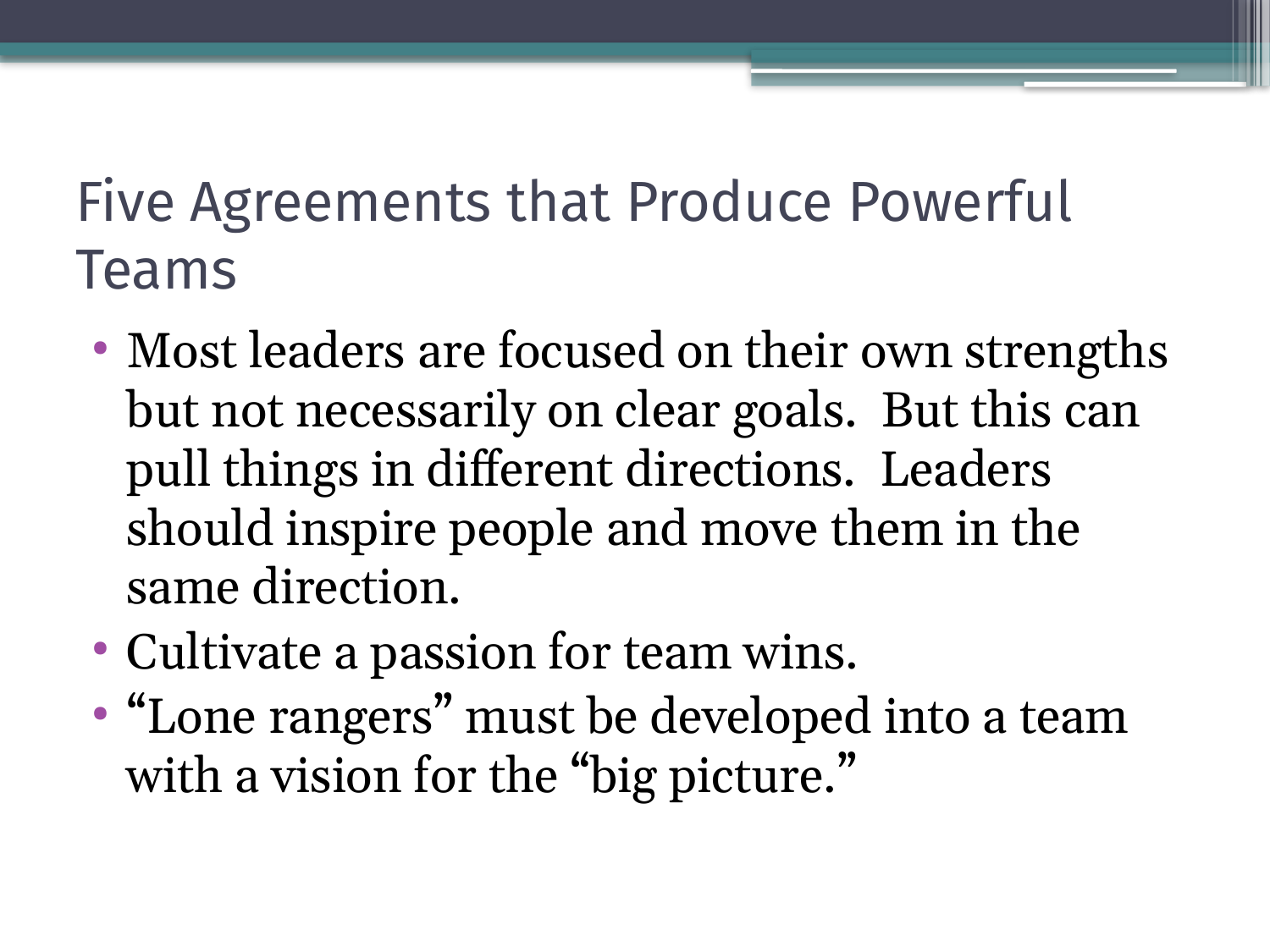

# Five Agreements that Produce Powerful Teams
Most leaders are focused on their own strengths but not necessarily on clear goals.  But this can pull things in different directions.  Leaders should inspire people and move them in the same direction.
Cultivate a passion for team wins.
“Lone rangers” must be developed into a team with a vision for the “big picture.”